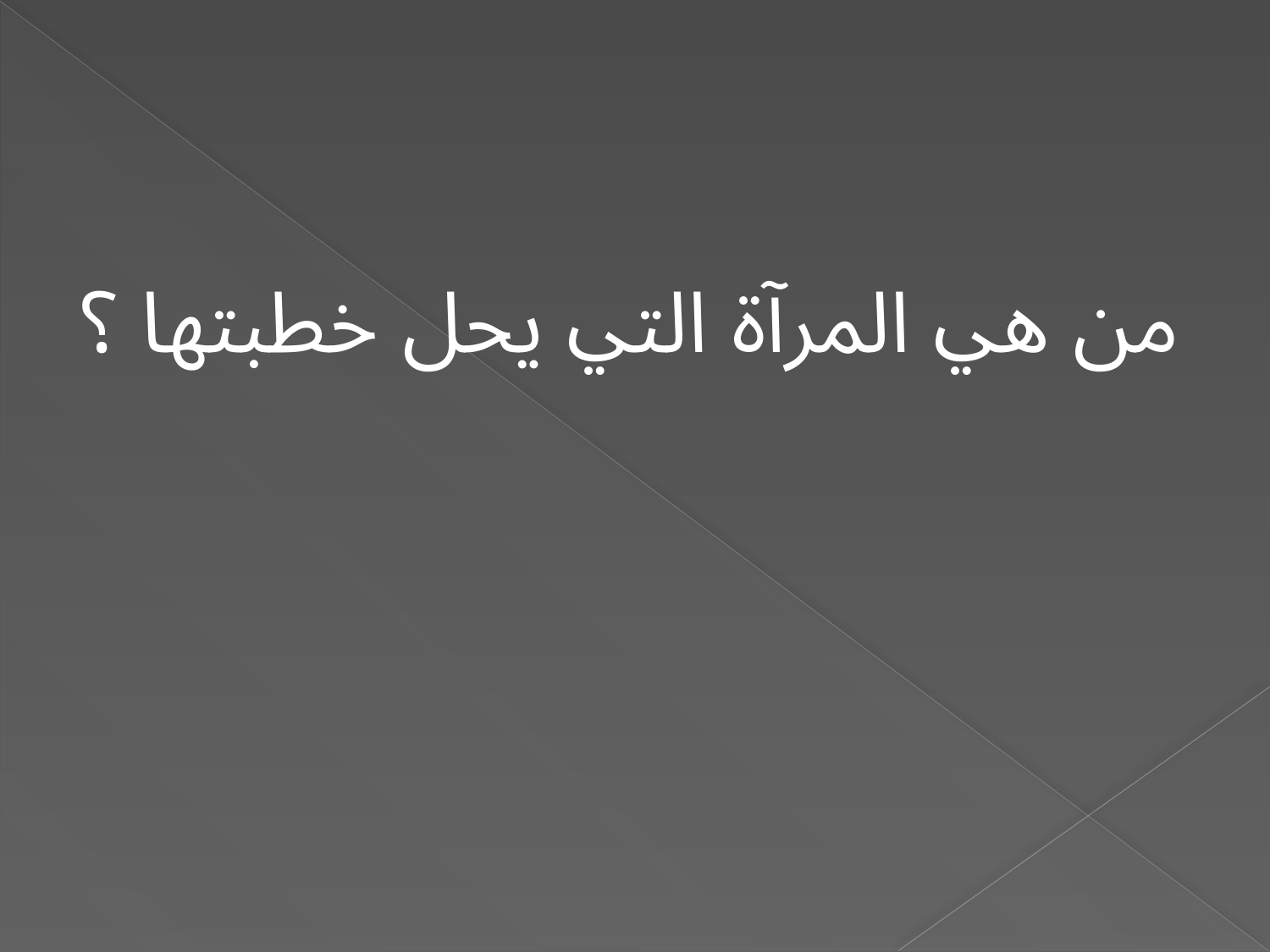

#
من هي المرآة التي يحل خطبتها ؟